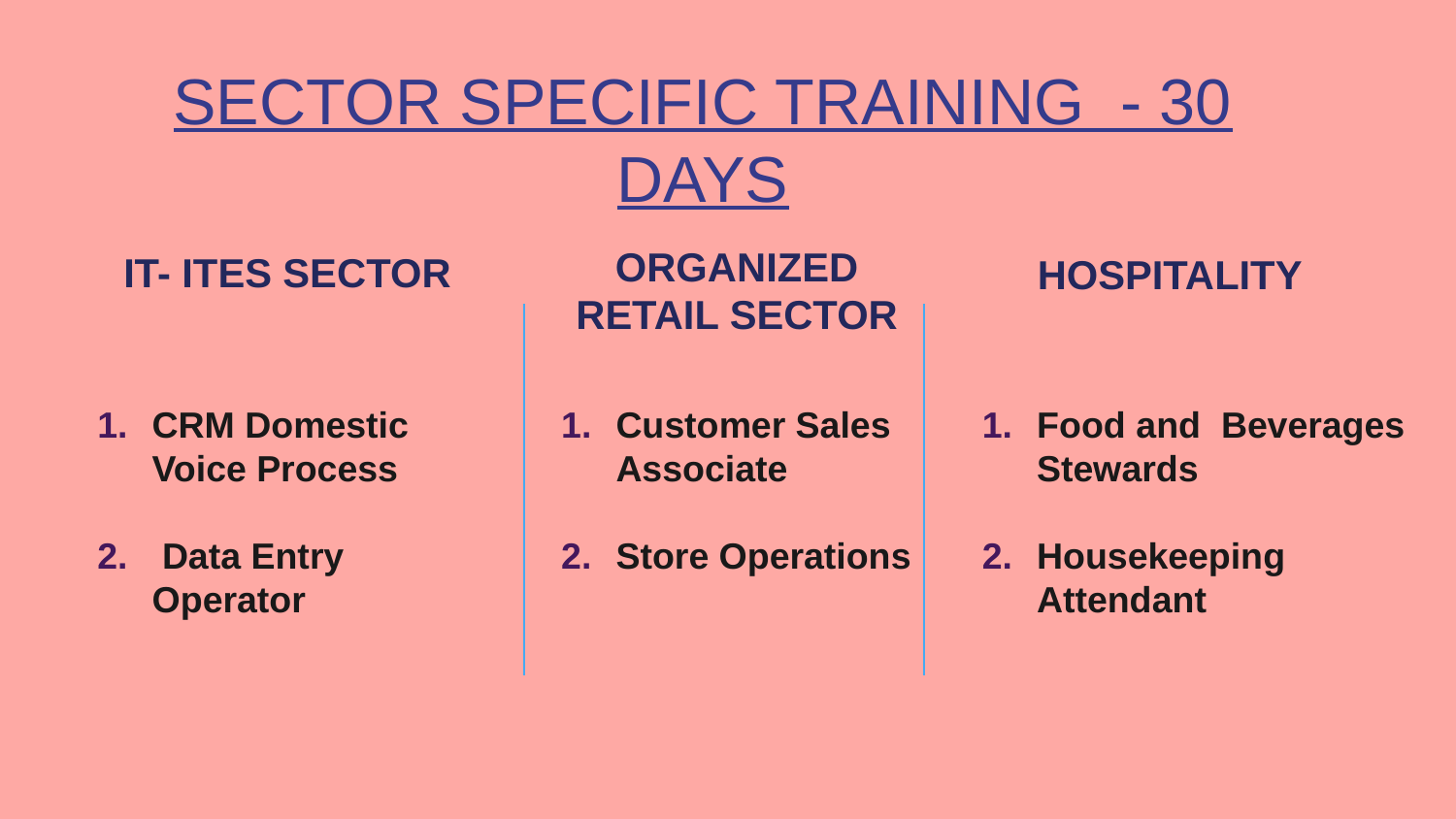

# SECTOR SPECIFIC TRAINING  - 30 DAYS
IT- ITES SECTOR
HOSPITALITY
ORGANIZED RETAIL SECTOR
CRM Domestic Voice Process

 Data Entry Operator
Customer Sales Associate

Store Operations
Food and  Beverages Stewards

Housekeeping Attendant